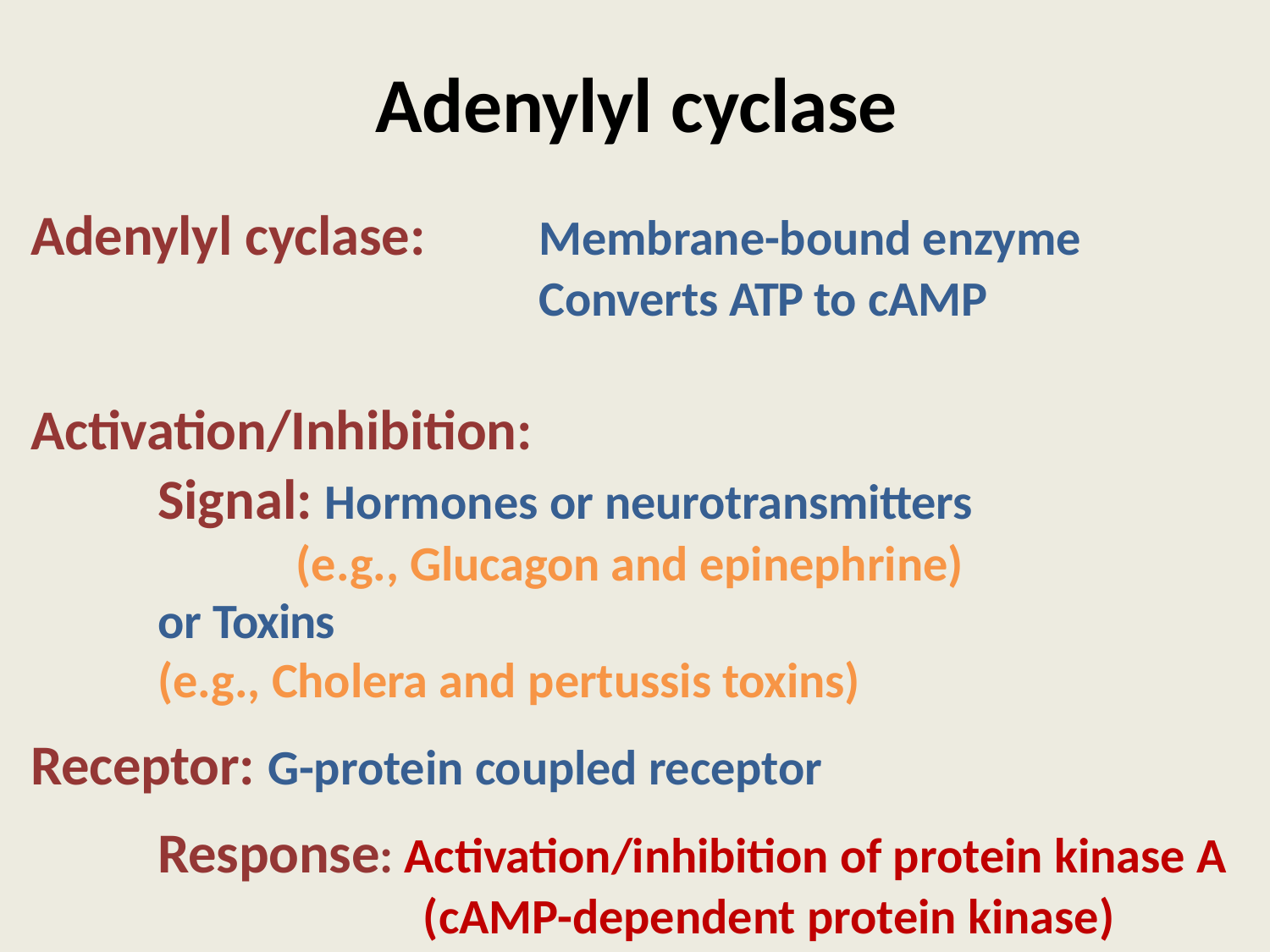

# Adenylyl cyclase
Adenylyl cyclase:
Membrane-bound enzyme
Converts ATP to cAMP
Activation/Inhibition:
Signal: Hormones or neurotransmitters  (e.g., Glucagon and epinephrine)
or Toxins
(e.g., Cholera and pertussis toxins)
Receptor: G-protein coupled receptor
Response: Activation/inhibition of protein kinase A  (cAMP-dependent protein kinase)